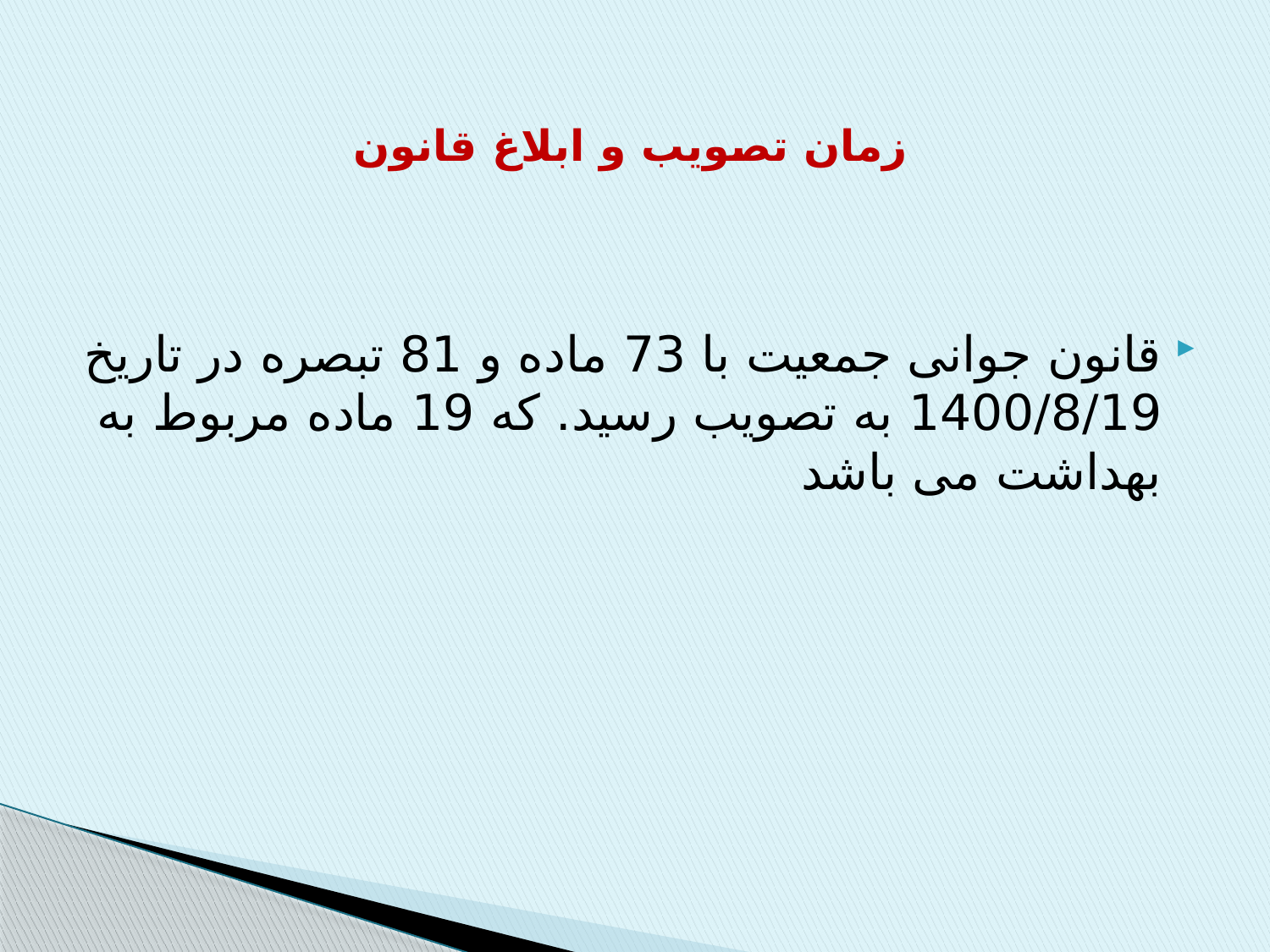

زمان تصویب و ابلاغ قانون

قانون جوانی جمعیت با 73 ماده و 81 تبصره در تاریخ 1400/8/19 به تصویب رسید. که 19 ماده مربوط به بهداشت می باشد